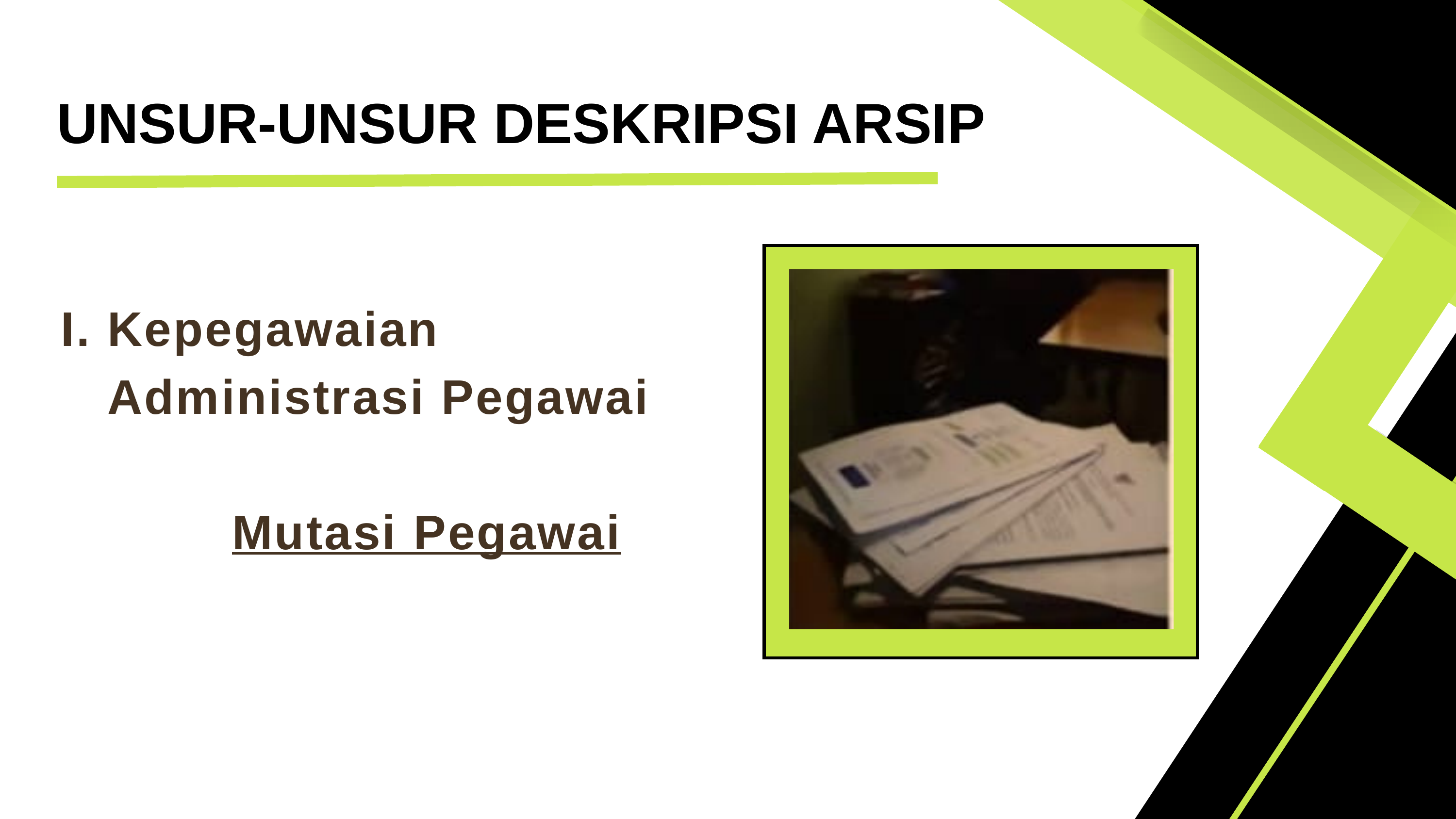

UNSUR-UNSUR DESKRIPSI ARSIP

I. Kepegawaian
   Administrasi Pegawai

           Mutasi Pegawai